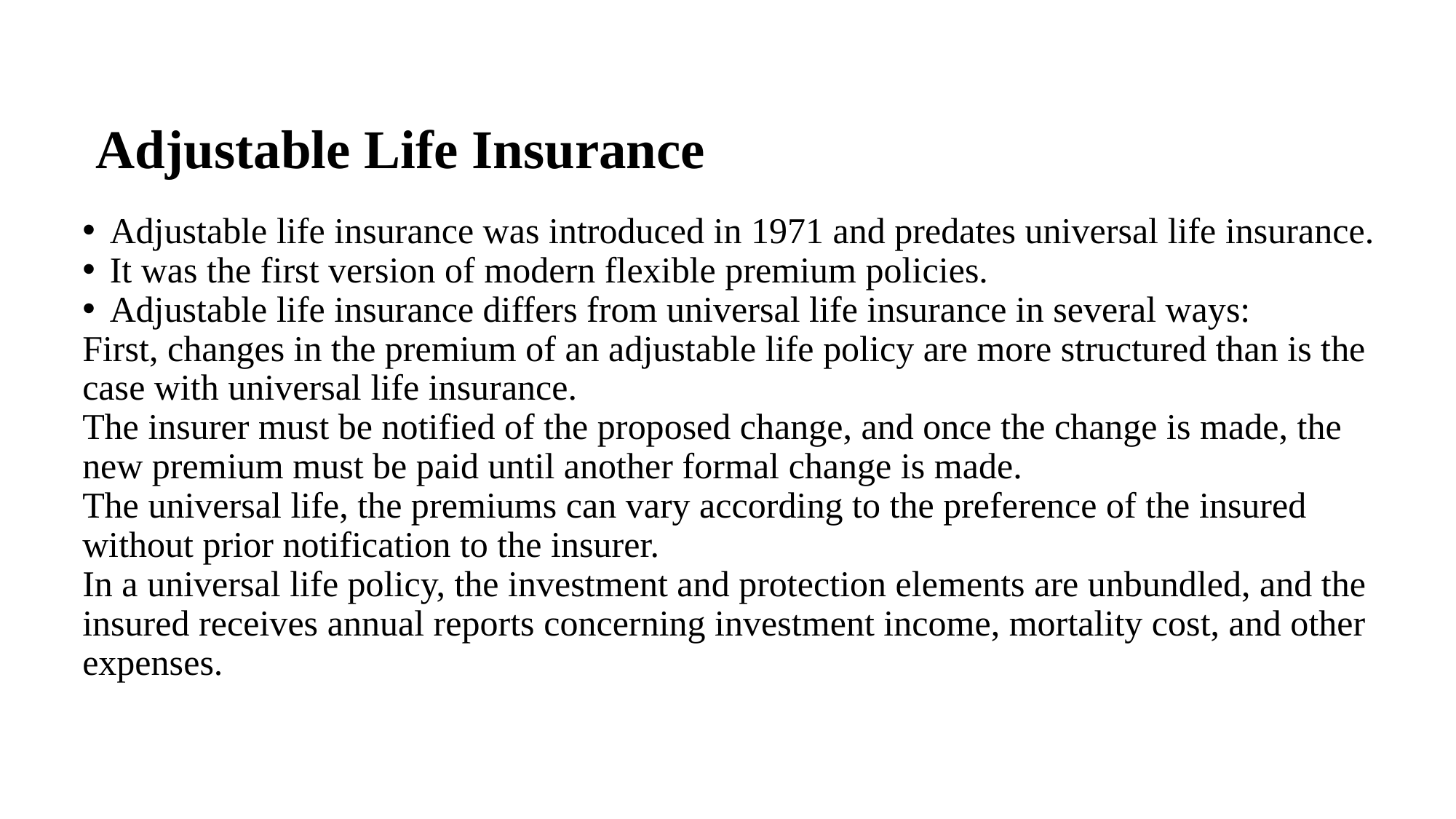

# Adjustable Life Insurance
Adjustable life insurance was introduced in 1971 and predates universal life insurance.
It was the first version of modern flexible premium policies.
Adjustable life insurance differs from universal life insurance in several ways:
First, changes in the premium of an adjustable life policy are more structured than is the case with universal life insurance.
The insurer must be notified of the proposed change, and once the change is made, the new premium must be paid until another formal change is made.
The universal life, the premiums can vary according to the preference of the insured without prior notification to the insurer.
In a universal life policy, the investment and protection elements are unbundled, and the insured receives annual reports concerning investment income, mortality cost, and other expenses.